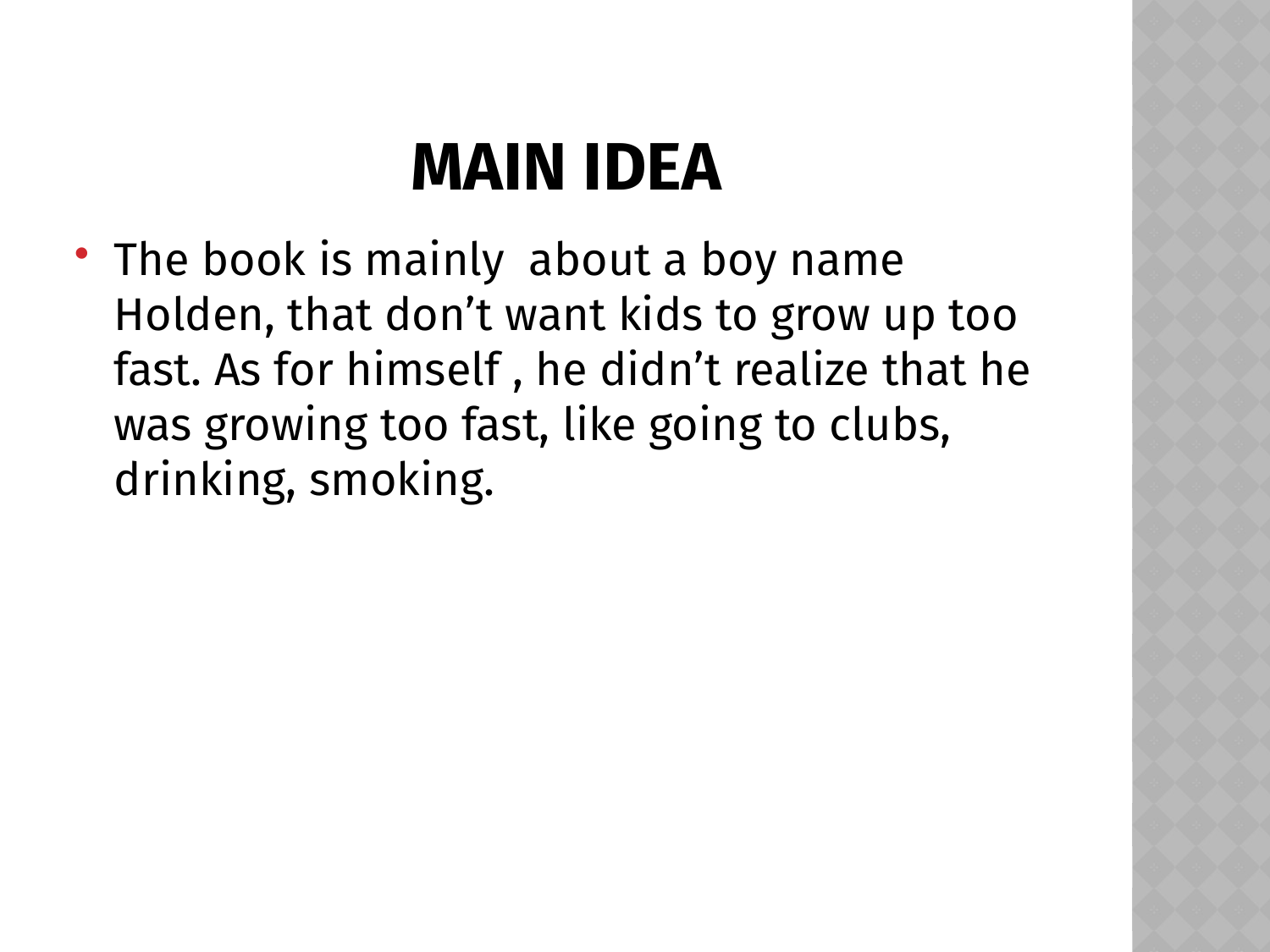

# Main Idea
The book is mainly  about a boy name Holden, that don’t want kids to grow up too fast. As for himself , he didn’t realize that he was growing too fast, like going to clubs, drinking, smoking.